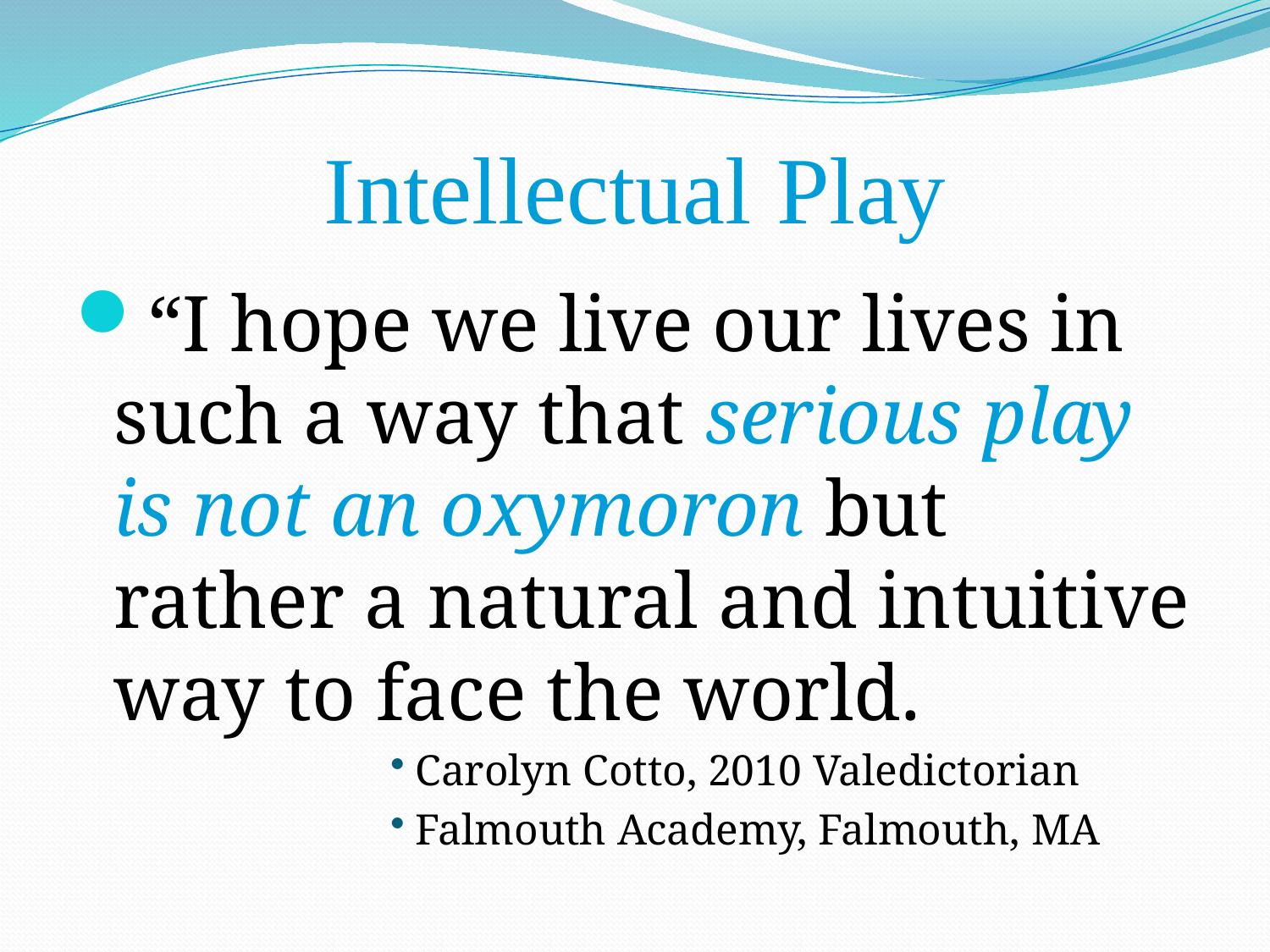

# Intellectual Play
“I hope we live our lives in such a way that serious play is not an oxymoron but rather a natural and intuitive way to face the world.
Carolyn Cotto, 2010 Valedictorian
Falmouth Academy, Falmouth, MA